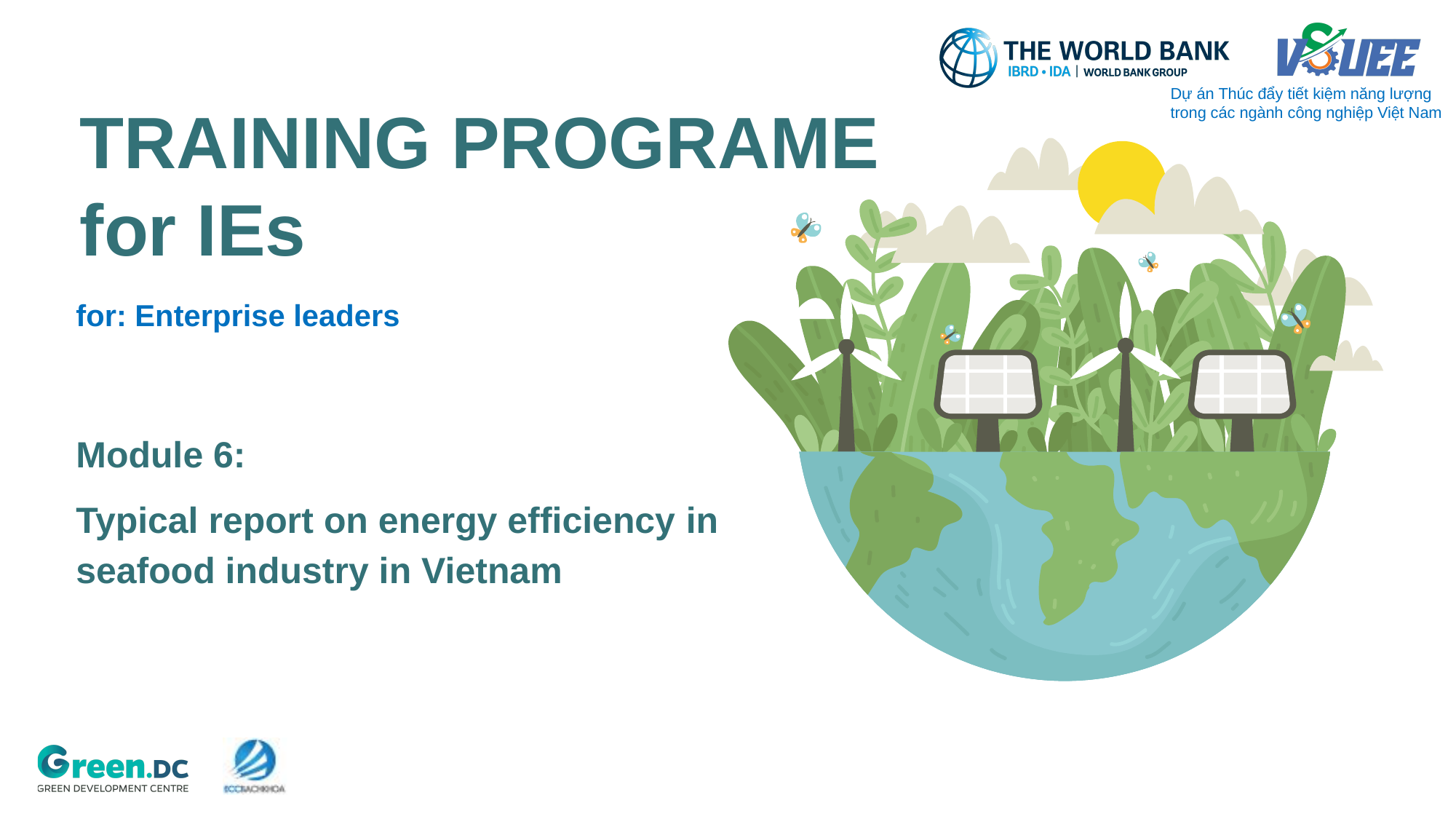

TRAINING PROGRAME for IEs
Dự án Thúc đẩy tiết kiệm năng lượng trong các ngành công nghiệp Việt Nam

for: Enterprise leaders
Module 6:
Typical report on energy efficiency in seafood industry in Vietnam